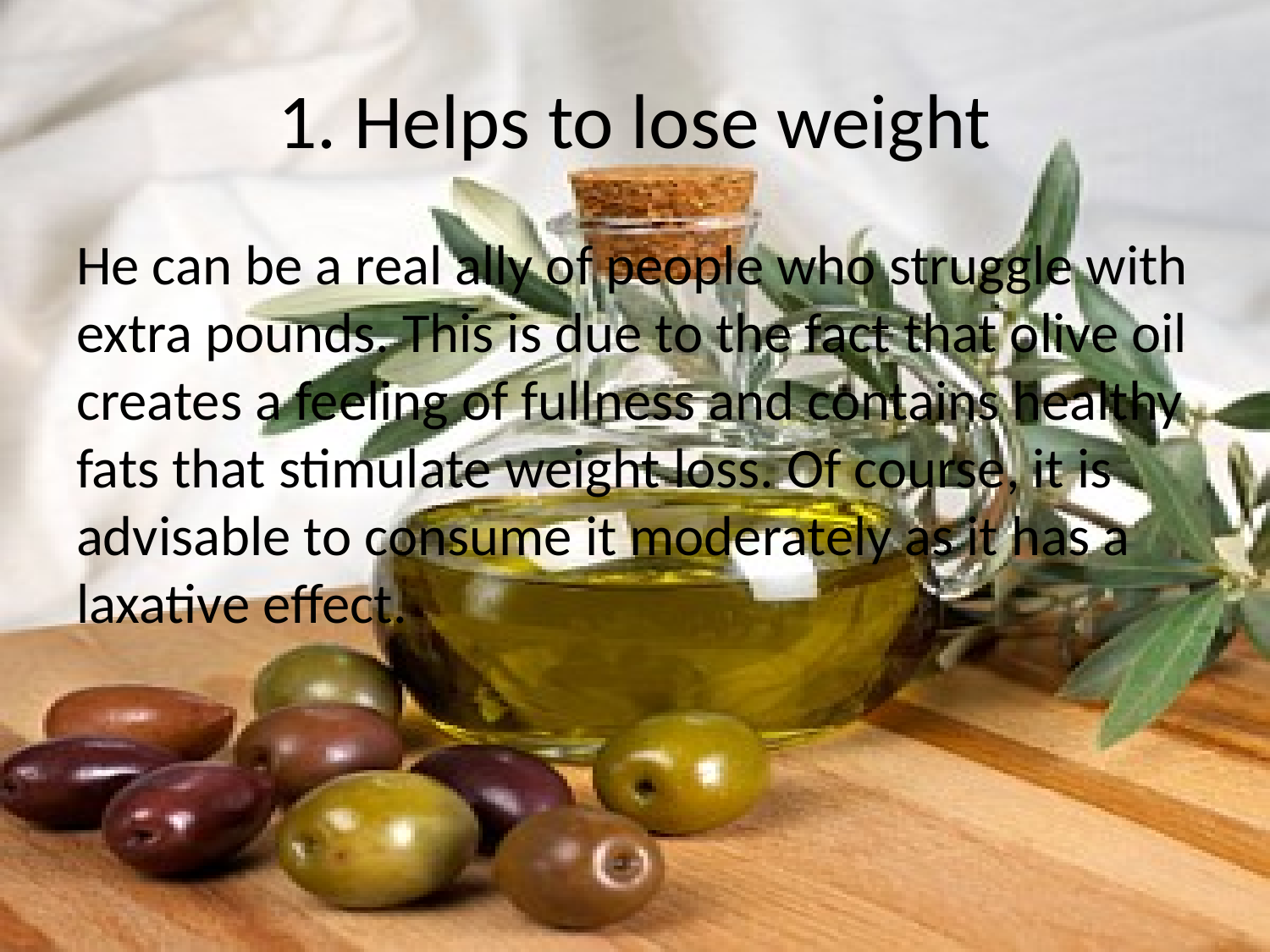

# 1. Helps to lose weight
He can be a real ally of people who struggle with extra pounds. This is due to the fact that olive oil creates a feeling of fullness and contains healthy fats that stimulate weight loss. Of course, it is advisable to consume it moderately as it has a laxative effect.